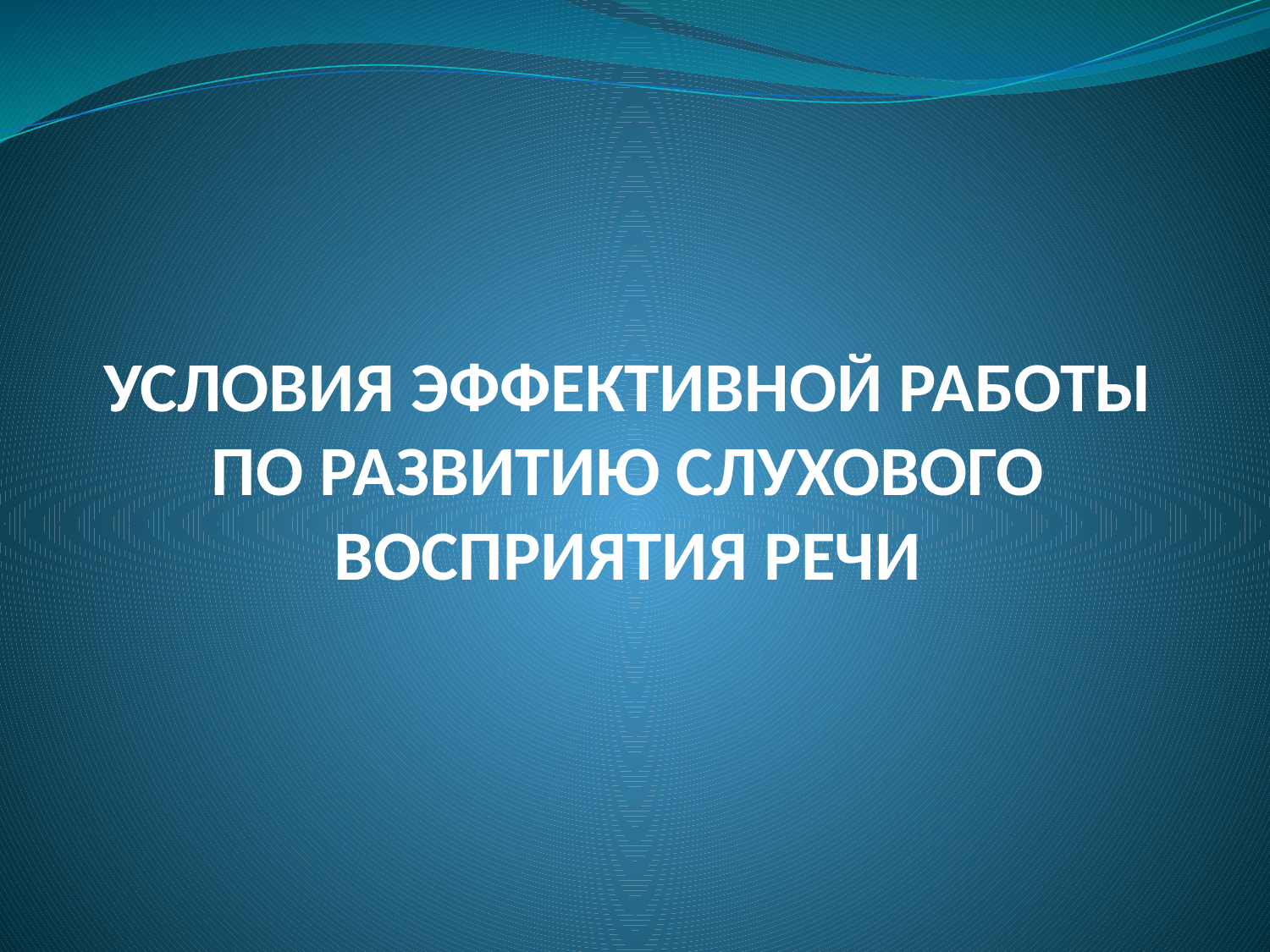

# УСЛОВИЯ ЭФФЕКТИВНОЙ РАБОТЫ ПО РАЗВИТИЮ СЛУХОВОГО ВОСПРИЯТИЯ РЕЧИ